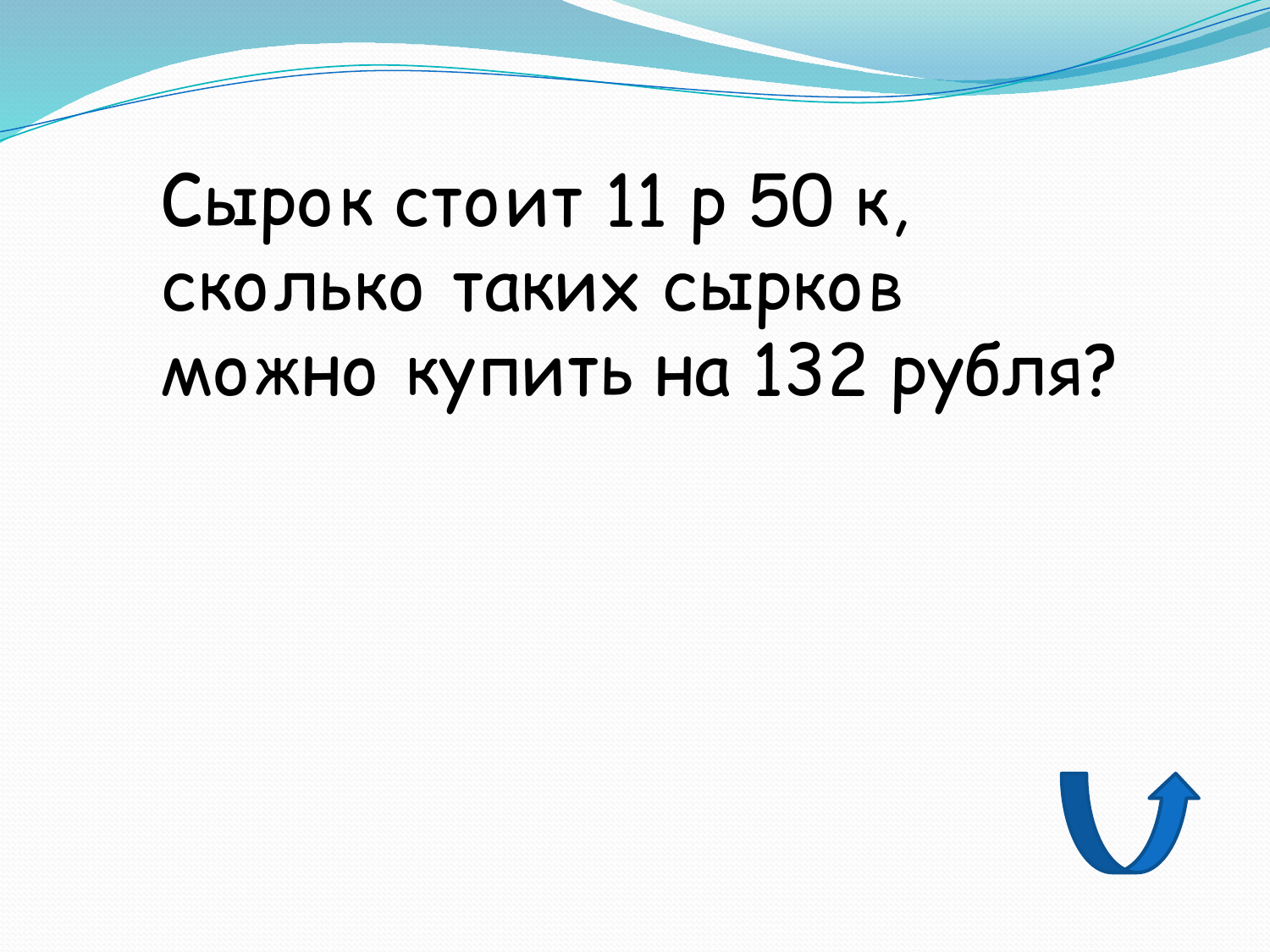

Сырок стоит 11 р 50 к, сколько таких сырков можно купить на 132 рубля?